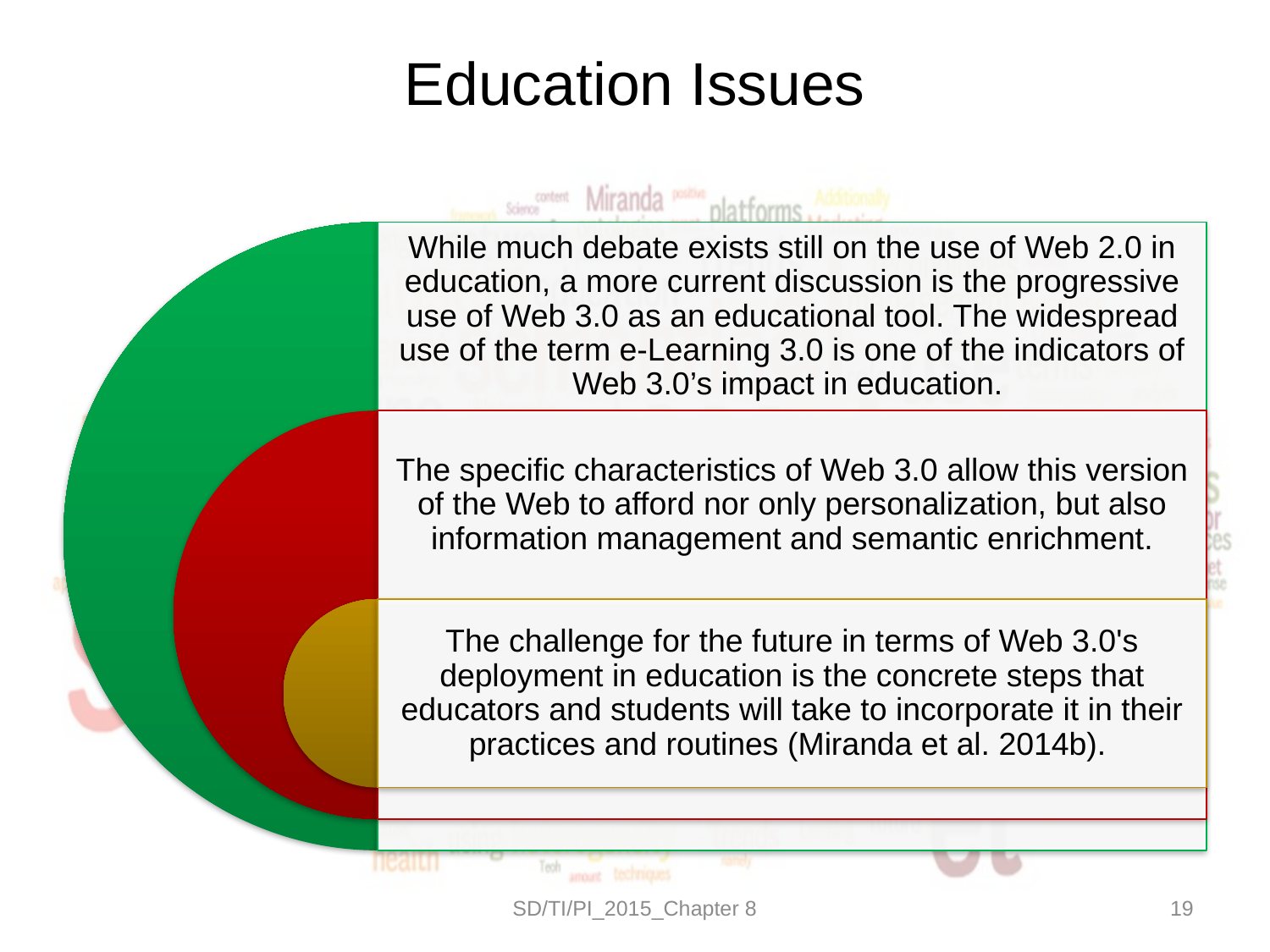

# Education Issues
While much debate exists still on the use of Web 2.0 in education, a more current discussion is the progressive use of Web 3.0 as an educational tool. The widespread use of the term e-Learning 3.0 is one of the indicators of Web 3.0’s impact in education.
The specific characteristics of Web 3.0 allow this version of the Web to afford nor only personalization, but also information management and semantic enrichment.
The challenge for the future in terms of Web 3.0's deployment in education is the concrete steps that educators and students will take to incorporate it in their practices and routines (Miranda et al. 2014b).
SD/TI/PI_2015_Chapter 8
19